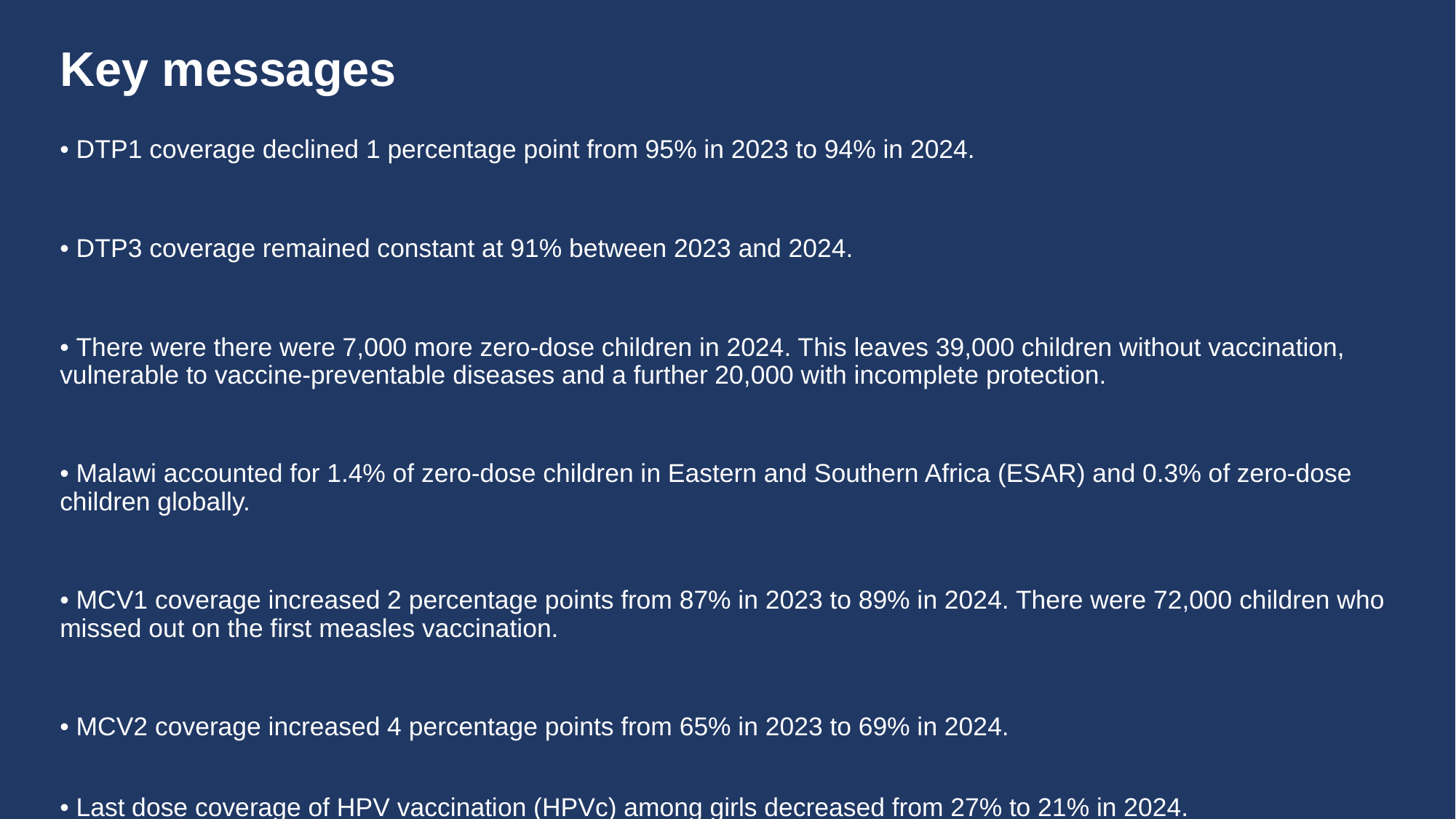

# Key messages
• DTP1 coverage declined 1 percentage point from 95% in 2023 to 94% in 2024.

• DTP3 coverage remained constant at 91% between 2023 and 2024.

• There were there were 7,000 more zero-dose children in 2024. This leaves 39,000 children without vaccination, vulnerable to vaccine-preventable diseases and a further 20,000 with incomplete protection.

• Malawi accounted for 1.4% of zero-dose children in Eastern and Southern Africa (ESAR) and 0.3% of zero-dose children globally.

• MCV1 coverage increased 2 percentage points from 87% in 2023 to 89% in 2024. There were 72,000 children who missed out on the first measles vaccination.

• MCV2 coverage increased 4 percentage points from 65% in 2023 to 69% in 2024.

• Last dose coverage of HPV vaccination (HPVc) among girls decreased from 27% to 21% in 2024.